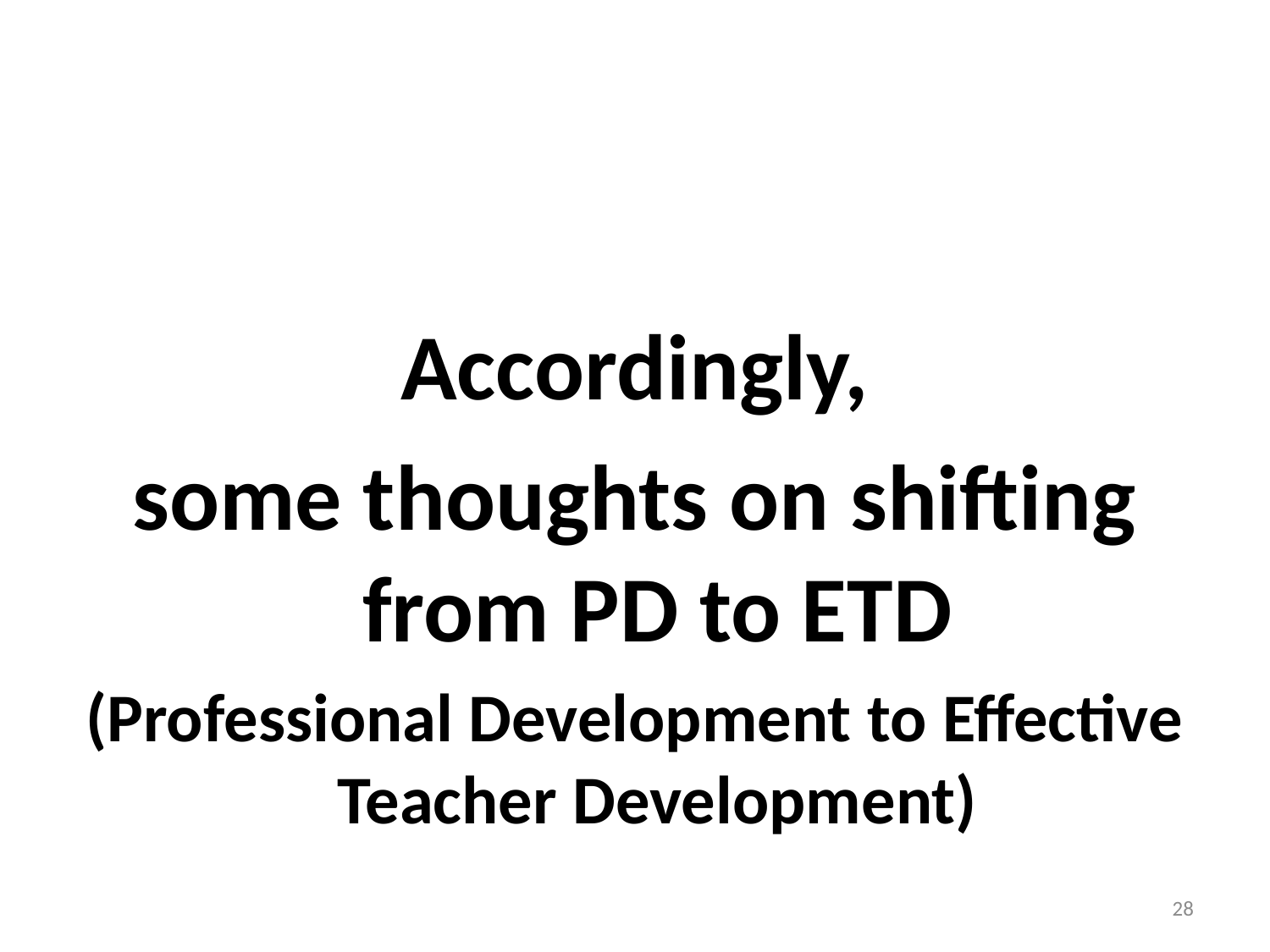

#

Accordingly,
some thoughts on shifting from PD to ETD
(Professional Development to Effective Teacher Development)
28